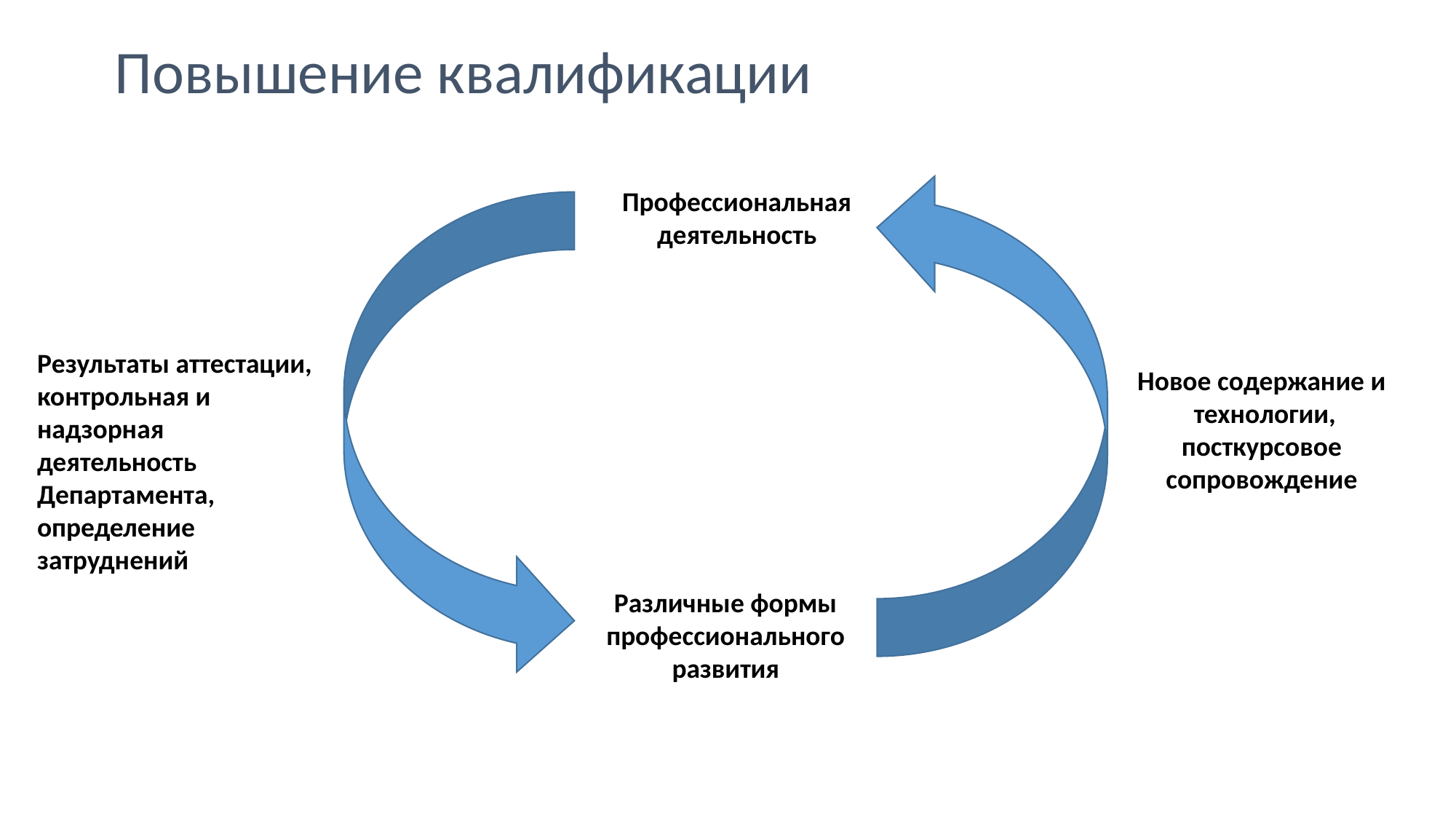

# Повышение квалификации

Профессиональная деятельность

Результаты аттестации,
контрольная и надзорная деятельность Департамента, определение затруднений
Новое содержание и  технологии, посткурсовое сопровождение
Различные формы профессионального развития